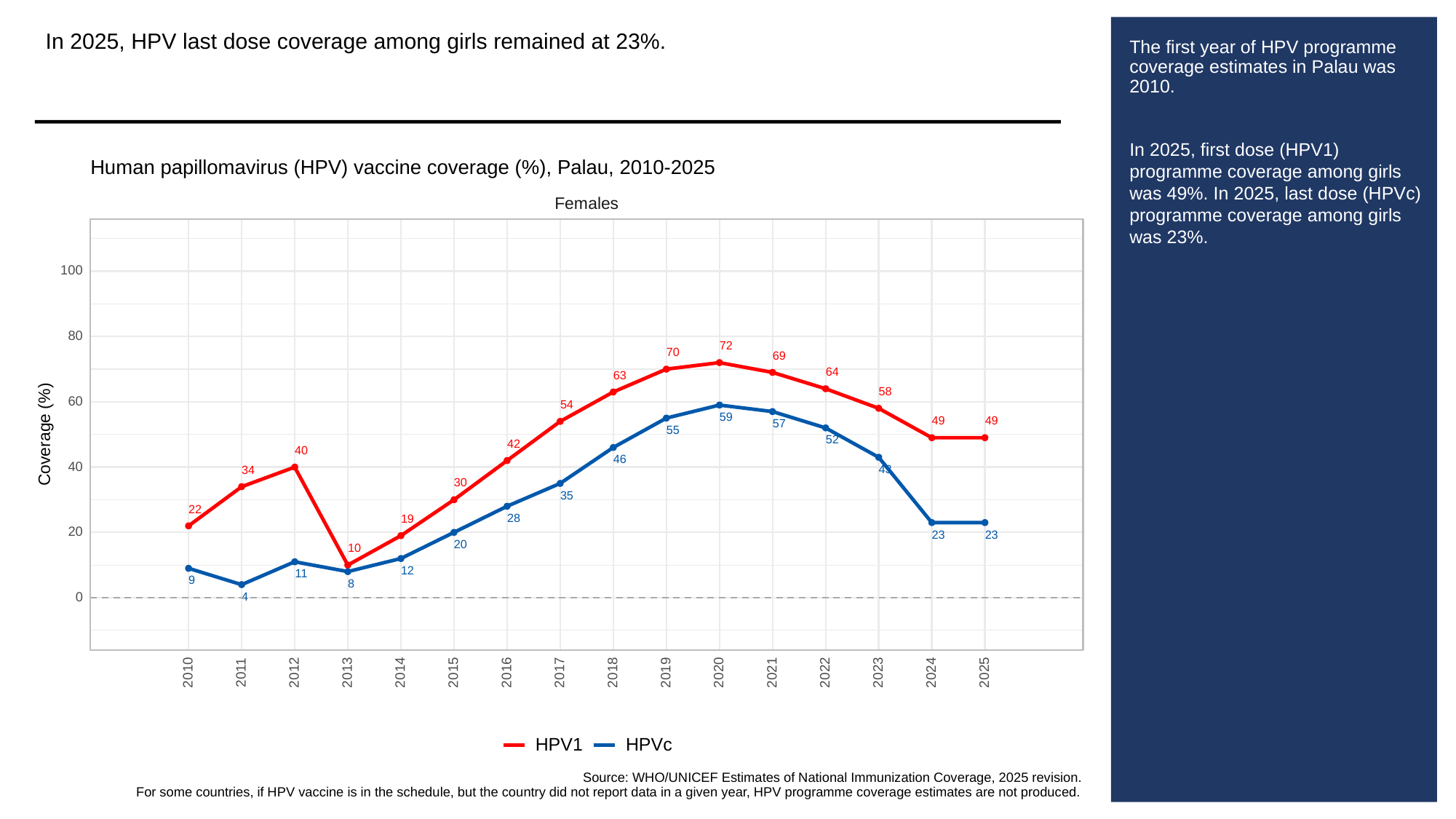

In 2025, HPV last dose coverage among girls remained at 23%.
# The first year of HPV programme coverage estimates in Palau was 2010.

In 2025, first dose (HPV1) programme coverage among girls was 49%. In 2025, last dose (HPVc) programme coverage among girls was 23%.

Human papillomavirus (HPV) vaccine coverage (%), Palau, 2010-2025
Females

100

80

72
70
69

64

63

58

60
54

59

49
49

57

55
Coverage (%)

52
42

40

46

40

43
34

30

35

22
28
19

20

23
23

20
10

12

11
9
8

0
4

2013
2023
2010
2011
2012
2014
2015
2016
2017
2018
2019
2020
2021
2022
2024
2025
HPVc
HPV1

Source: WHO/UNICEF Estimates of National Immunization Coverage, 2025 revision.
For some countries, if HPV vaccine is in the schedule, but the country did not report data in a given year, HPV programme coverage estimates are not produced.